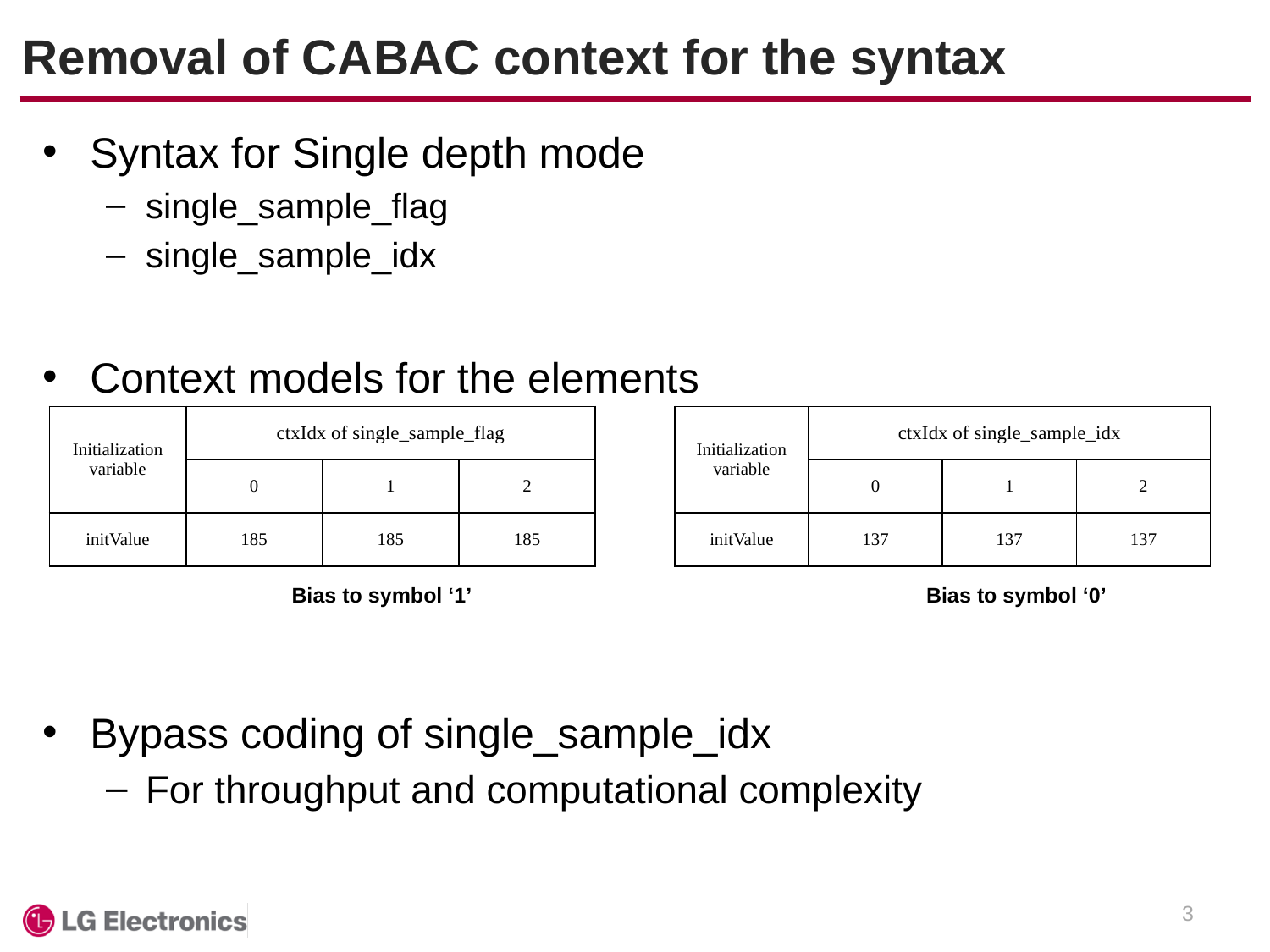

# Removal of CABAC context for the syntax
Syntax for Single depth mode
single_sample_flag
single_sample_idx

Context models for the elements

Bypass coding of single_sample_idx
For throughput and computational complexity
| Initialization variable | ctxIdx of single\_sample\_flag |  |  |
| --- | --- | --- | --- |
|  | 0 | 1 | 2 |
| initValue | 185 | 185 | 185 |
| Initialization variable | ctxIdx of single\_sample\_idx |  |  |
| --- | --- | --- | --- |
|  | 0 | 1 | 2 |
| initValue | 137 | 137 | 137 |
Bias to symbol ‘1’
Bias to symbol ‘0’
3